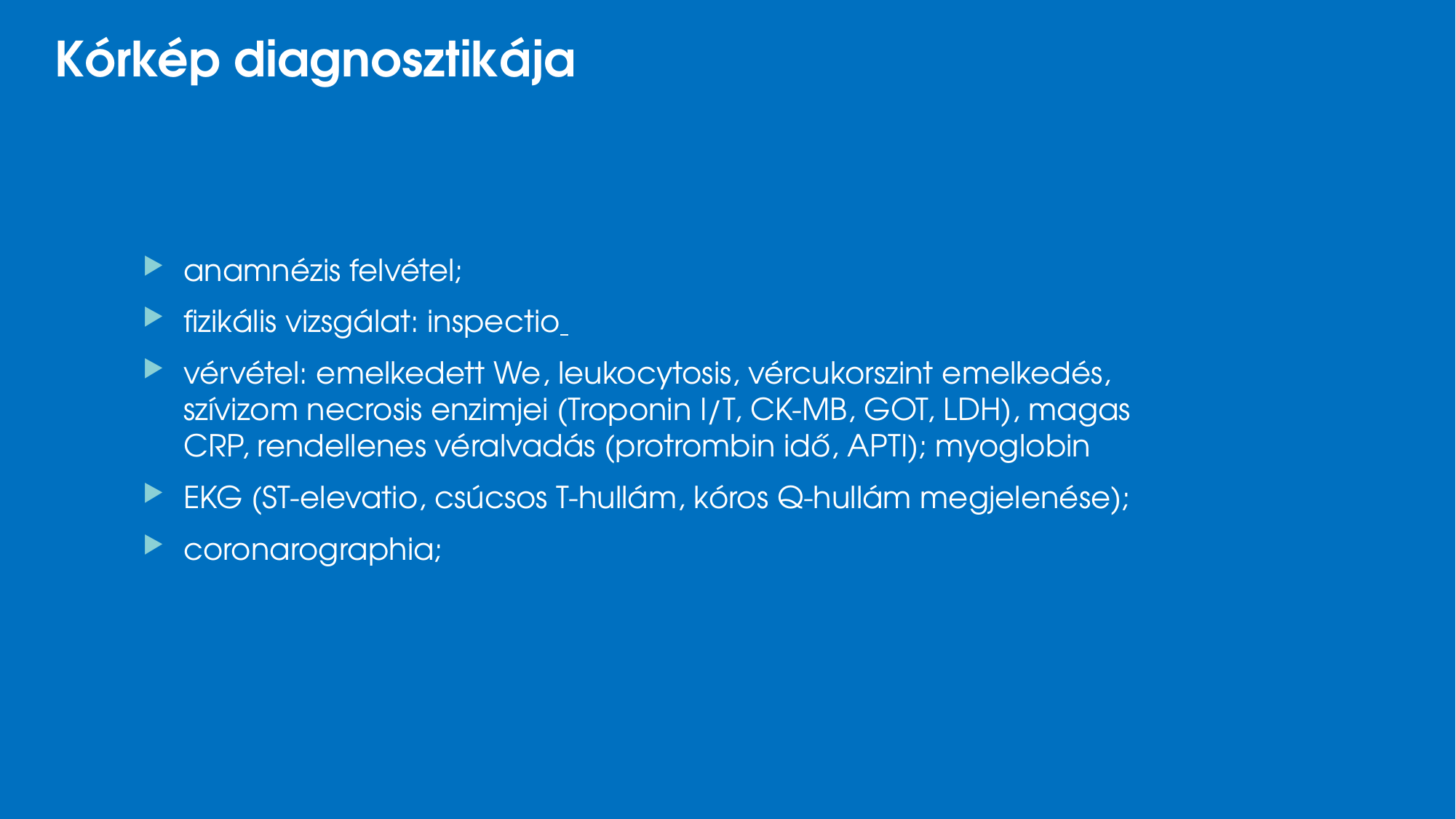

# Kórkép diagnosztikája
anamnézis felvétel;
fizikális vizsgálat: inspectio
vérvétel: emelkedett We, leukocytosis, vércukorszint emelkedés, szívizom necrosis enzimjei (Troponin I/T, CK-MB, GOT, LDH), magas CRP, rendellenes véralvadás (protrombin idő, APTI); myoglobin
EKG (ST-elevatio, csúcsos T-hullám, kóros Q-hullám megjelenése);
coronarographia;